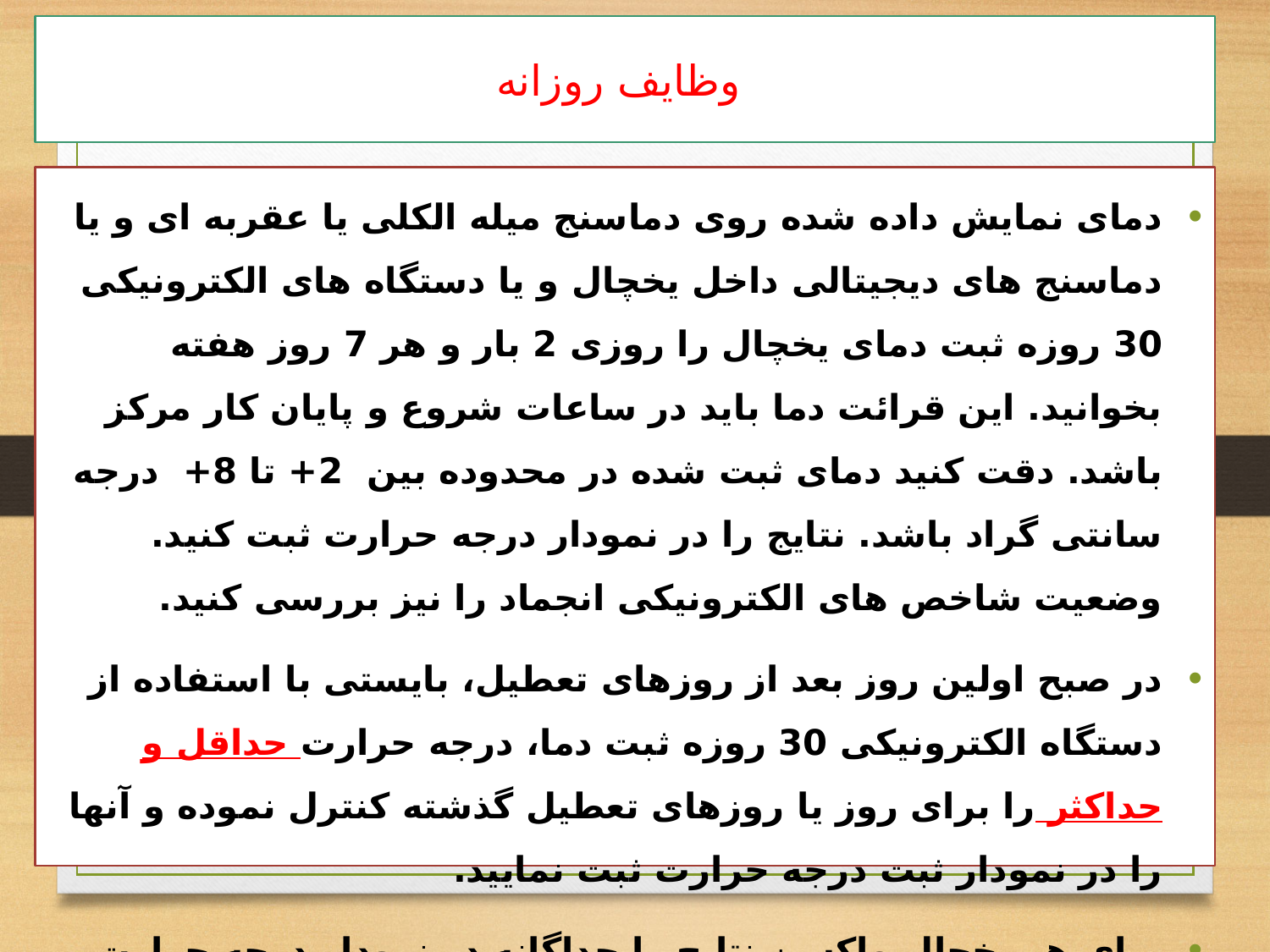

# وظایف روزانه
دمای نمایش داده شده روی دماسنج میله الکلی یا عقربه ای و یا دماسنج های دیجیتالی داخل یخچال و یا دستگاه های الکترونیکی 30 روزه ثبت دمای یخچال را روزی 2 بار و هر 7 روز هفته بخوانید. این قرائت دما باید در ساعات شروع و پایان کار مرکز باشد. دقت کنید دمای ثبت شده در محدوده بین  2+ تا 8+  درجه سانتی گراد باشد. نتایج را در نمودار درجه حرارت ثبت کنید. وضعیت شاخص های الکترونیکی انجماد را نیز بررسی کنید.
در صبح اولین روز بعد از روزهای تعطیل، بایستی با استفاده از دستگاه الکترونیکی 30 روزه ثبت دما، درجه حرارت حداقل و حداکثر را برای روز یا روزهای تعطیل گذشته کنترل نموده و آنها را در نمودار ثبت درجه حرارت ثبت نمایید.
برای هر یخچال واکسن نتایج را جداگانه در نمودار درجه حرارت ثبت کنید.